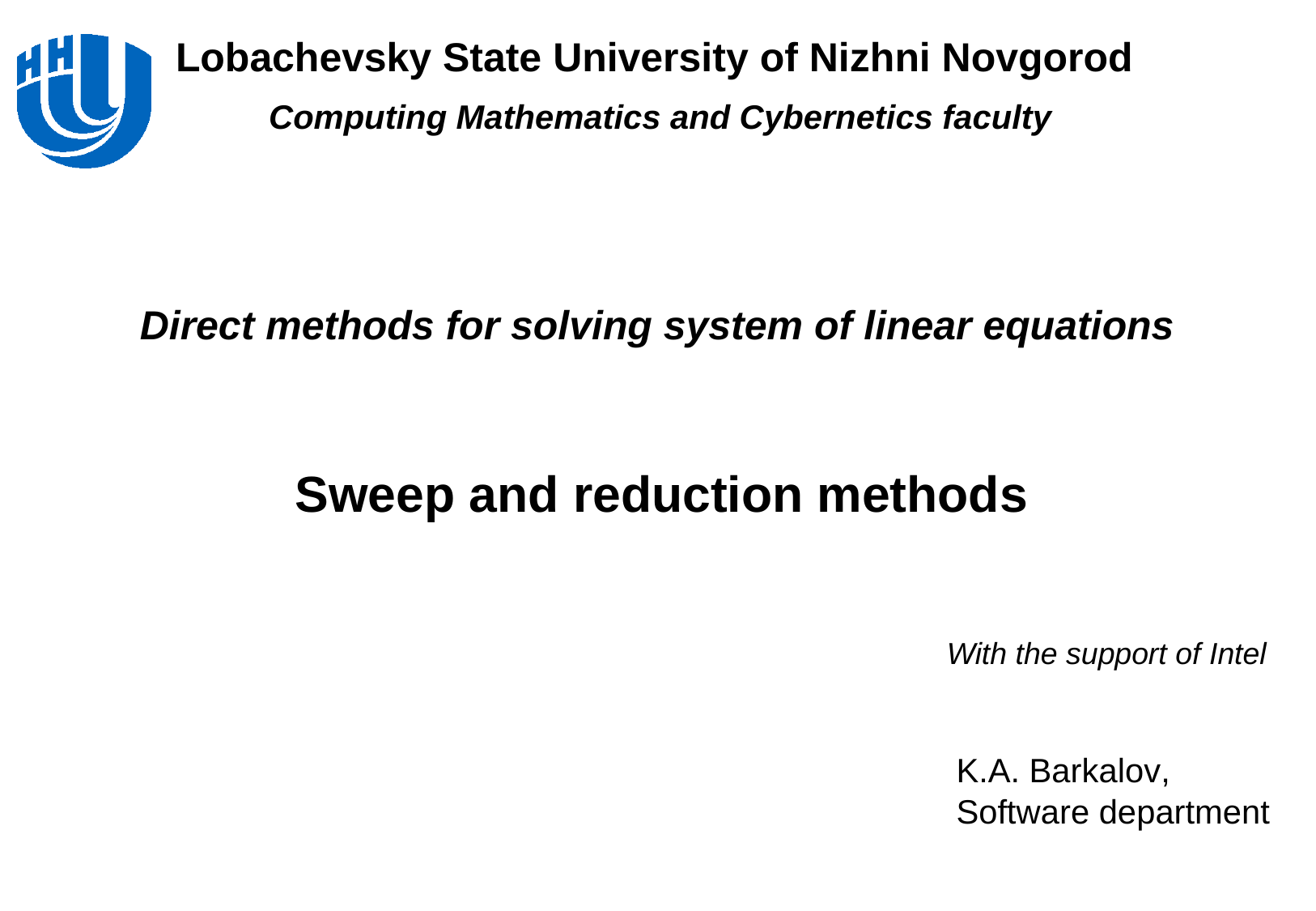

Direct methods for solving system of linear equations
# Sweep and reduction methods
With the support of Intel
K.A. Barkalov,
Software department